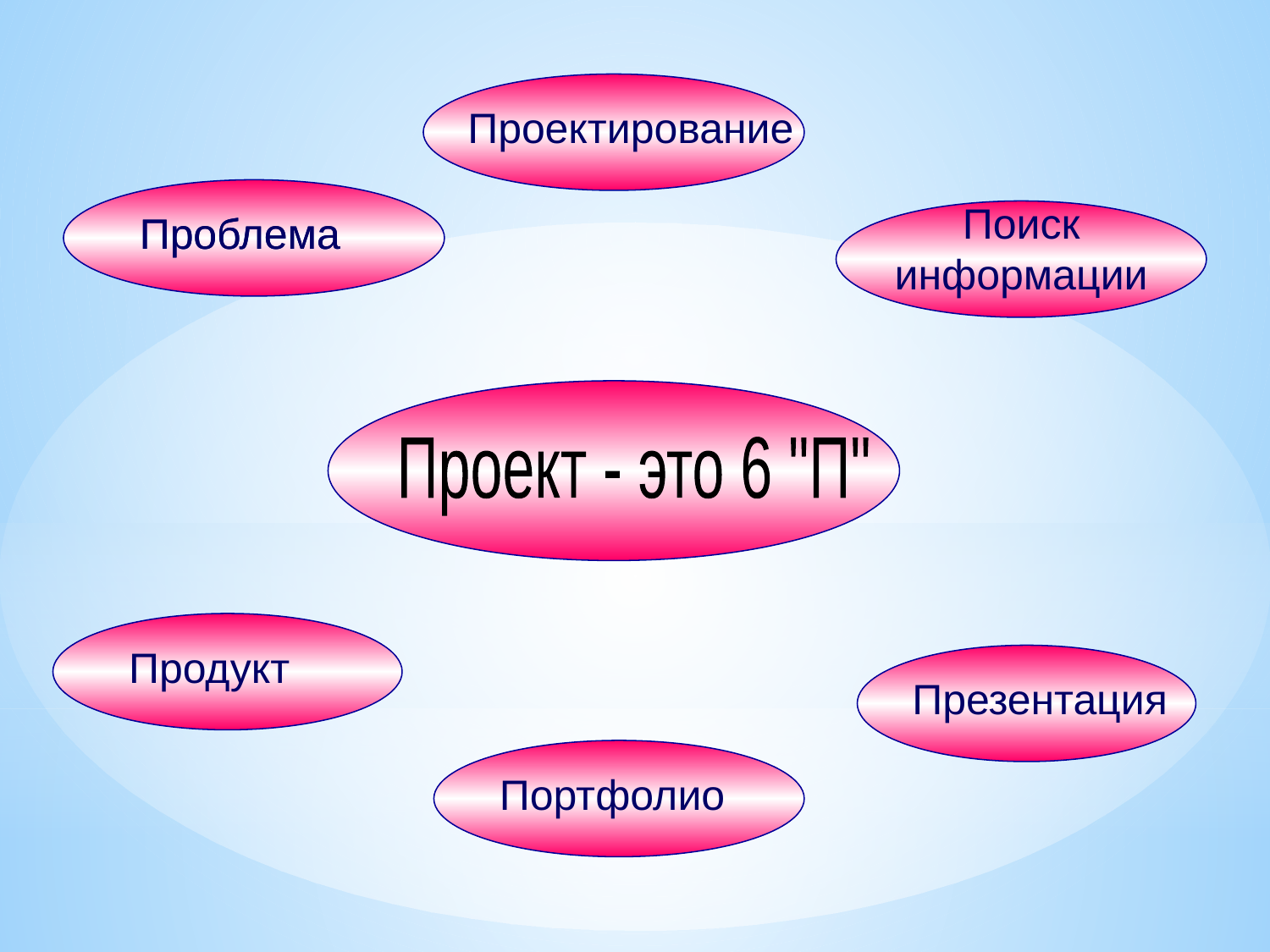

Проектирование

Поиск информации
Проблема
Проблема

Проект - это 6 "П"

Продукт

Презентация

Портфолио